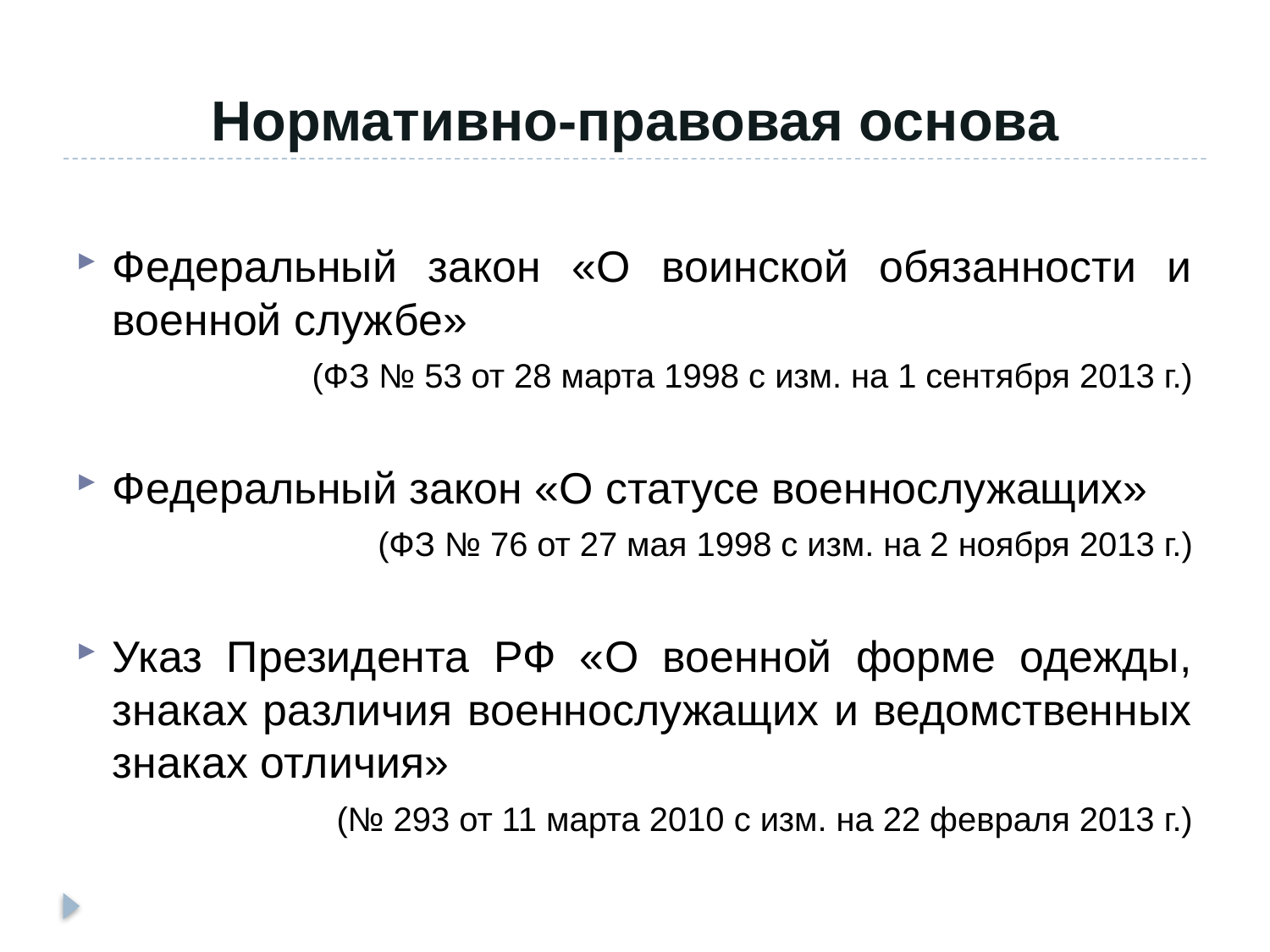

# Нормативно-правовая основа

Федеральный закон «О воинской обязанности и военной службе»
(ФЗ № 53 от 28 марта 1998 с изм. на 1 сентября 2013 г.)

Федеральный закон «О статусе военнослужащих»
(ФЗ № 76 от 27 мая 1998 с изм. на 2 ноября 2013 г.)

Указ Президента РФ «О военной форме одежды, знаках различия военнослужащих и ведомственных знаках отличия»
       (№ 293 от 11 марта 2010 с изм. на 22 февраля 2013 г.)